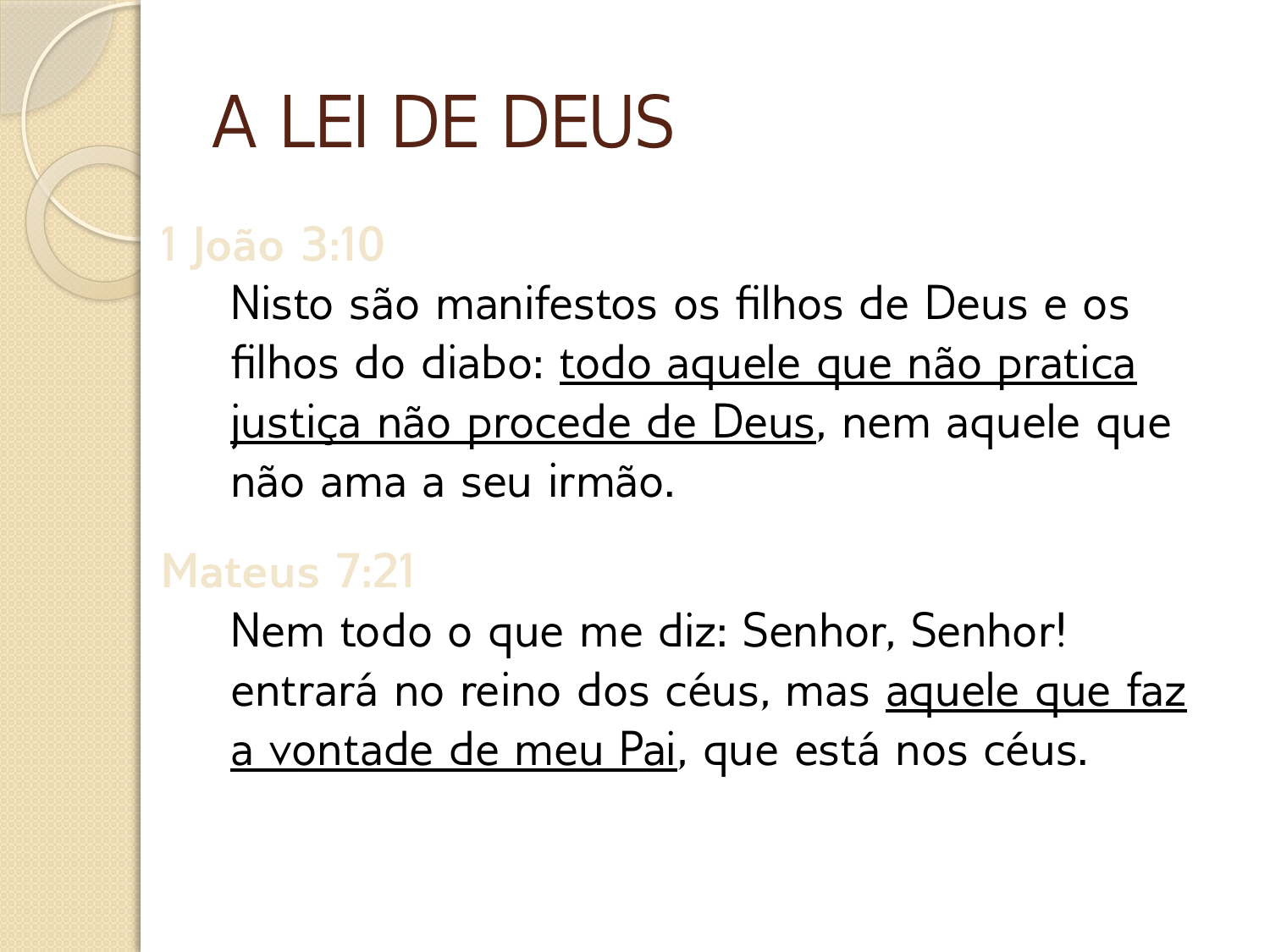

# A LEI DE DEUS
1 João 3:10
Nisto são manifestos os filhos de Deus e os filhos do diabo: todo aquele que não pratica justiça não procede de Deus, nem aquele que não ama a seu irmão.
Mateus 7:21
Nem todo o que me diz: Senhor, Senhor! entrará no reino dos céus, mas aquele que faz a vontade de meu Pai, que está nos céus.